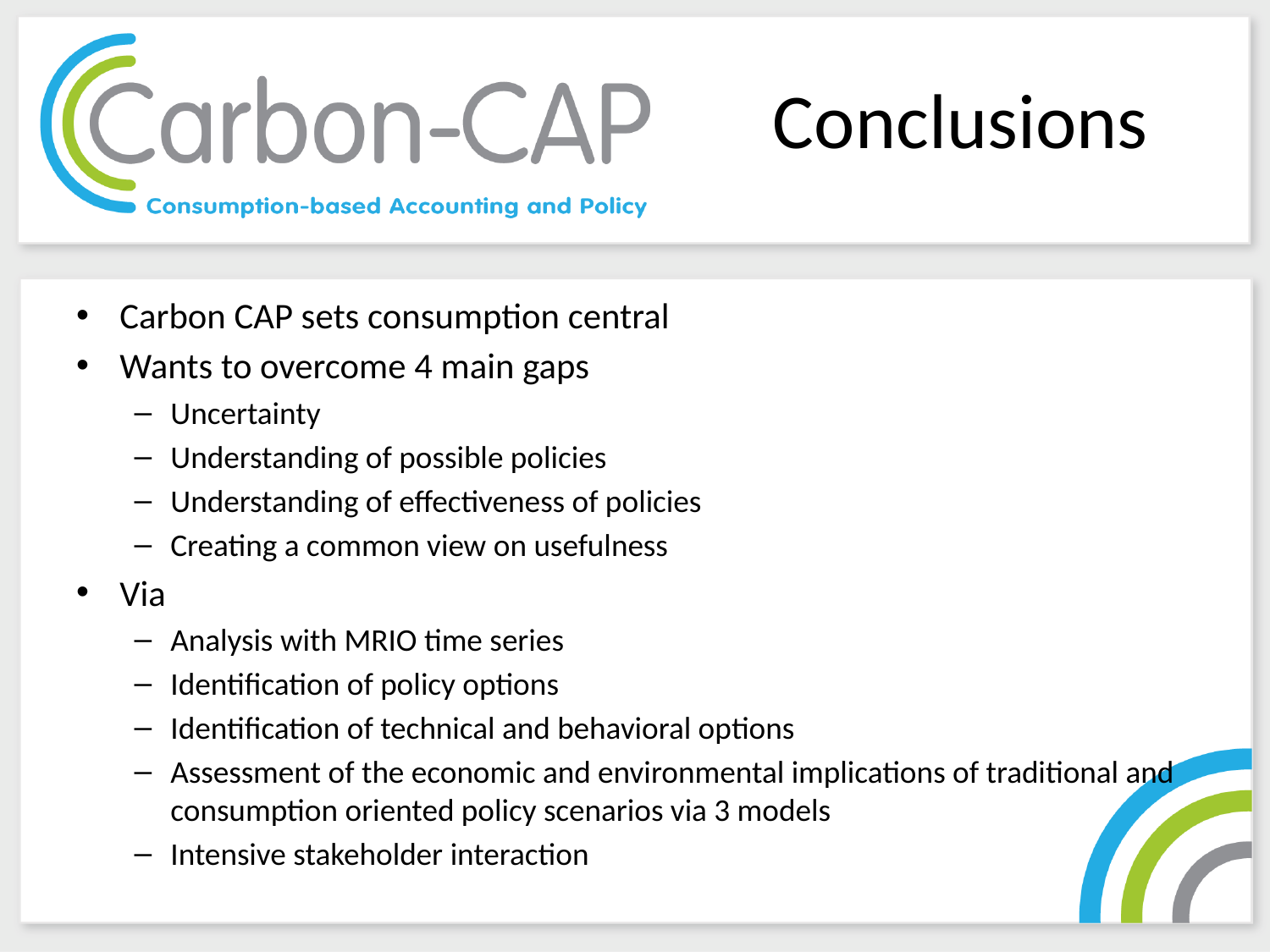

# Conclusions
Carbon CAP sets consumption central
Wants to overcome 4 main gaps
Uncertainty
Understanding of possible policies
Understanding of effectiveness of policies
Creating a common view on usefulness
Via
Analysis with MRIO time series
Identification of policy options
Identification of technical and behavioral options
Assessment of the economic and environmental implications of traditional and consumption oriented policy scenarios via 3 models
Intensive stakeholder interaction